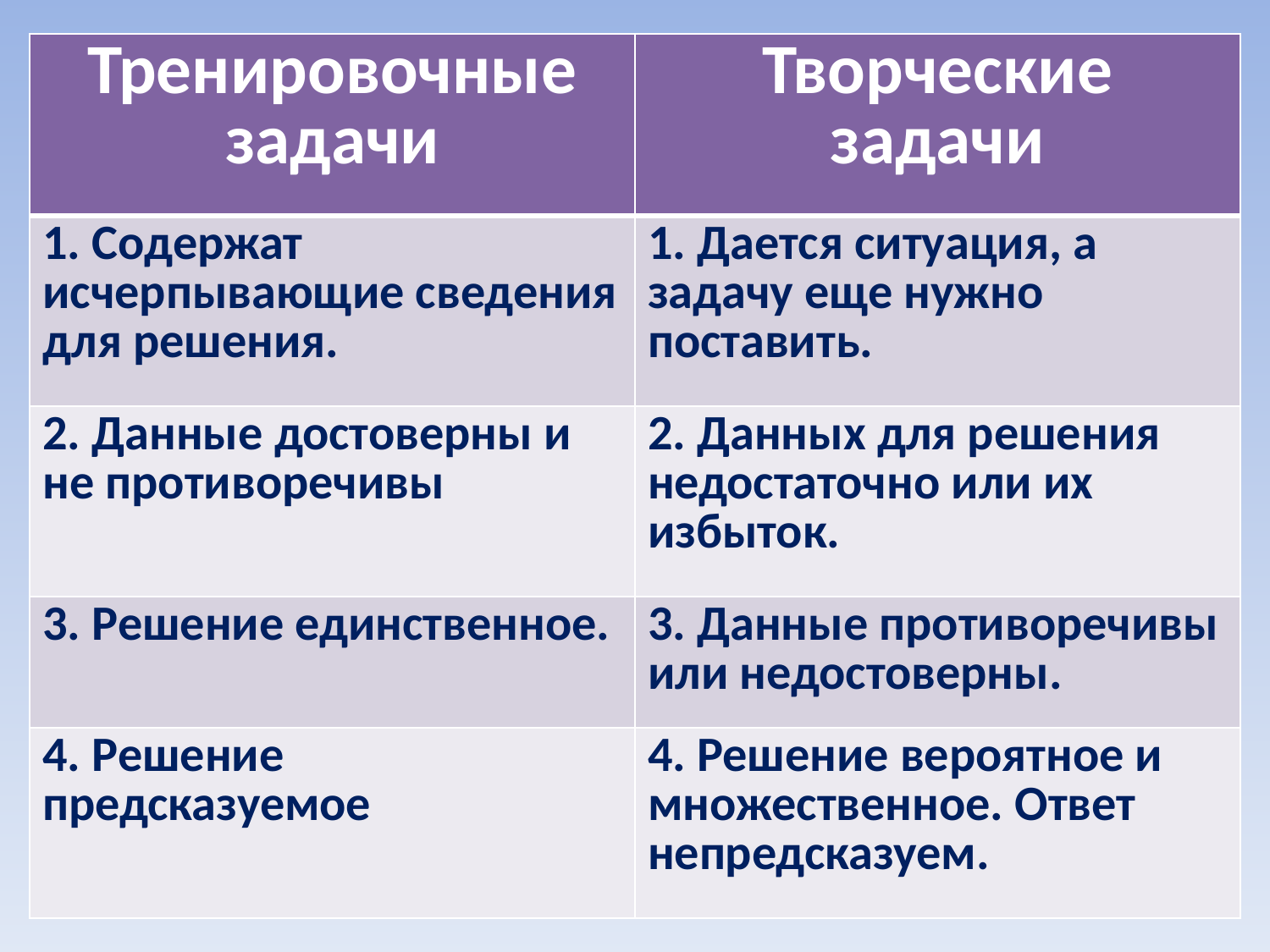

| Тренировочные задачи | Творческие задачи |
| --- | --- |
| 1. Содержат исчерпывающие сведения для решения. | 1. Дается ситуация, а задачу еще нужно поставить. |
| 2. Данные достоверны и не противоречивы | 2. Данных для решения недостаточно или их избыток. |
| 3. Решение единственное. | 3. Данные противоречивы или недостоверны. |
| 4. Решение предсказуемое | 4. Решение вероятное и множественное. Ответ непредсказуем. |
#

Показатели креативности

Показатели креативности